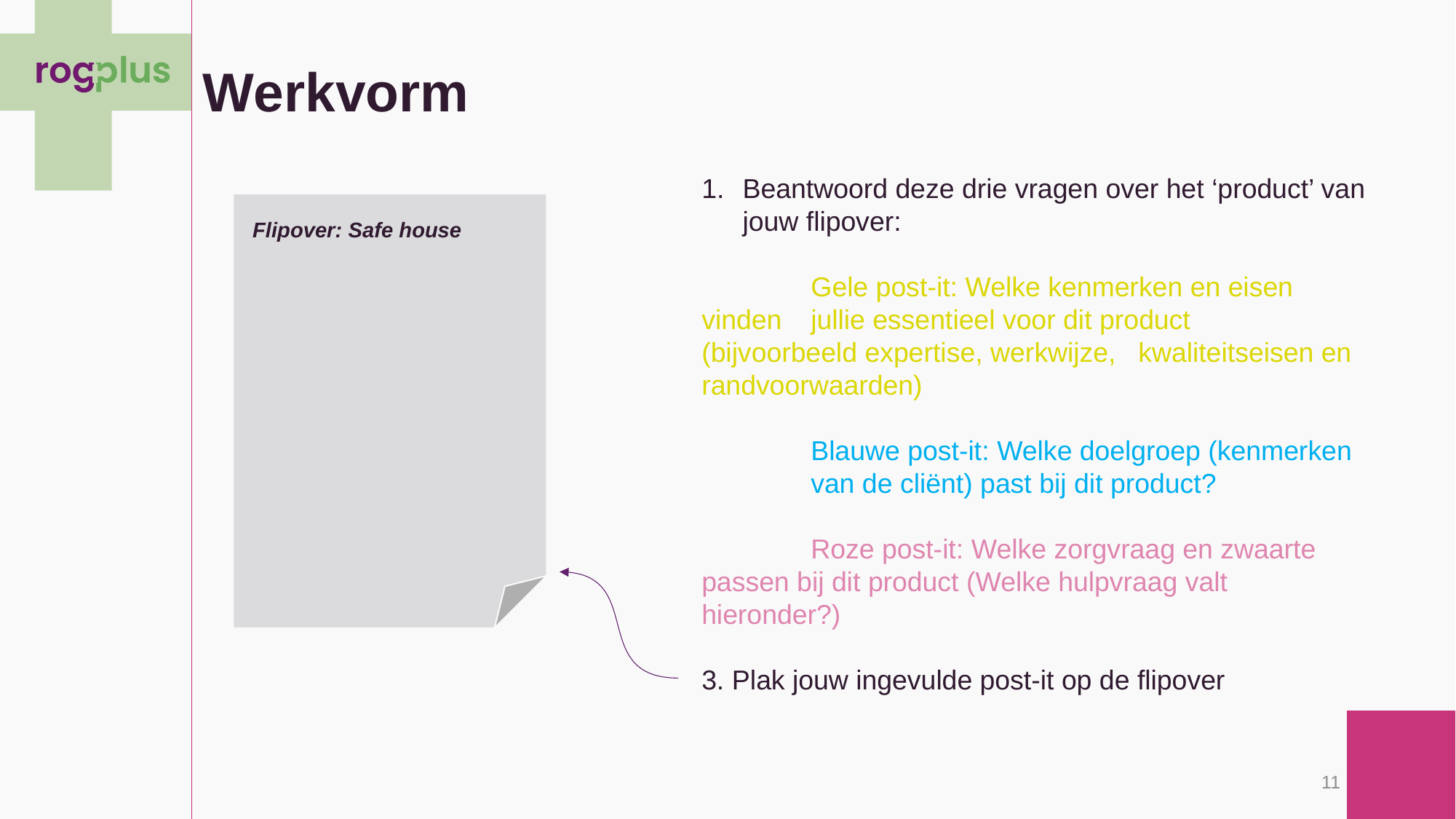

# Werkvorm
Beantwoord deze drie vragen over het ‘product’ van jouw flipover:

	Gele post-it: Welke kenmerken en eisen 	vinden 	jullie essentieel voor dit product 	(bijvoorbeeld expertise, werkwijze, 	kwaliteitseisen en randvoorwaarden)

	Blauwe post-it: Welke doelgroep (kenmerken 	van de cliënt) past bij dit product?

	Roze post-it: Welke zorgvraag en zwaarte 	passen bij dit product (Welke hulpvraag valt 	hieronder?)

3. Plak jouw ingevulde post-it op de flipover

Flipover: Safe house
11